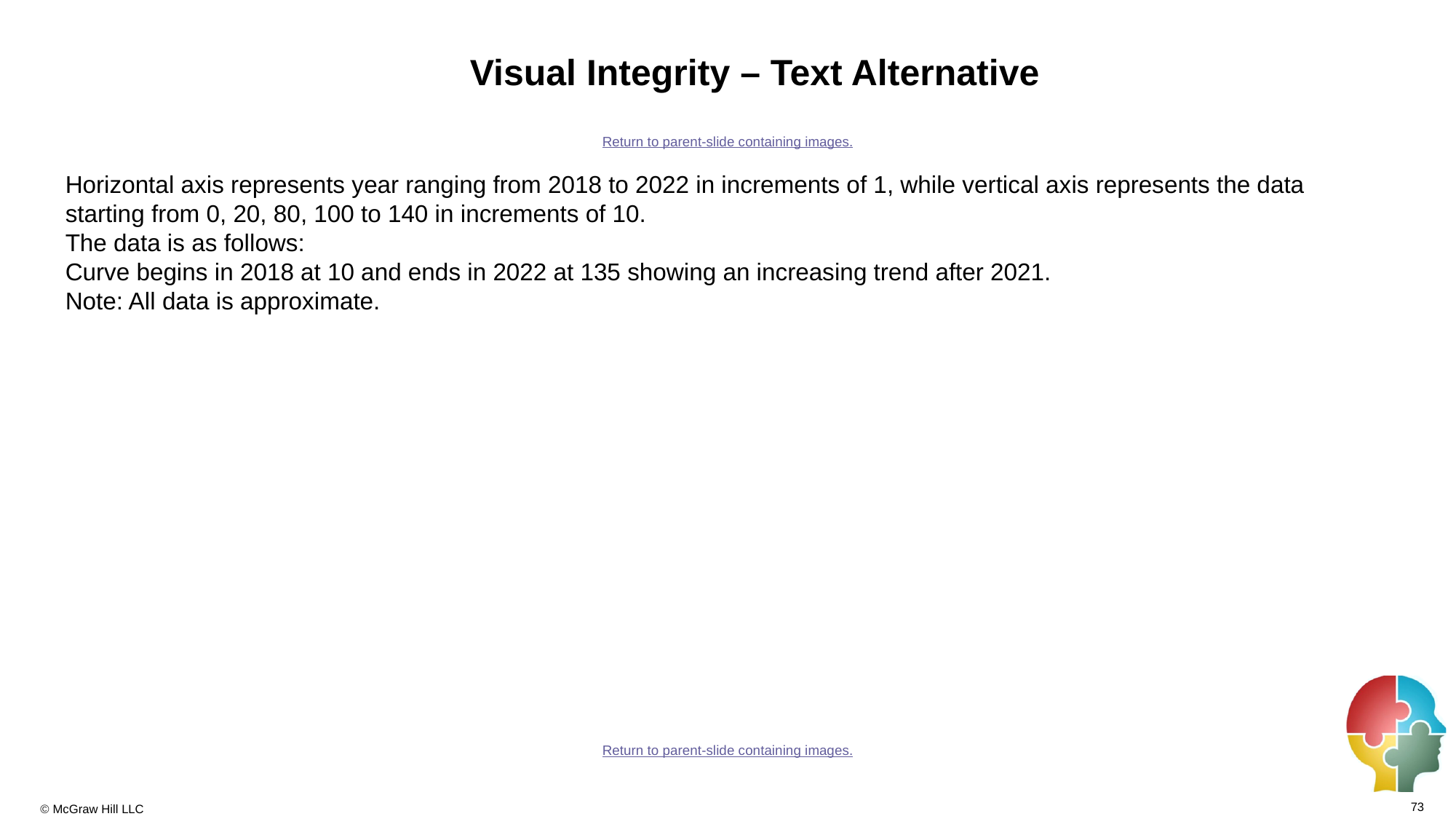

# Visual Integrity – Text Alternative
Return to parent-slide containing images.
Horizontal axis represents year ranging from 2018 to 2022 in increments of 1, while vertical axis represents the data starting from 0, 20, 80, 100 to 140 in increments of 10.
The data is as follows:
Curve begins in 2018 at 10 and ends in 2022 at 135 showing an increasing trend after 2021.
Note: All data is approximate.
Return to parent-slide containing images.
73